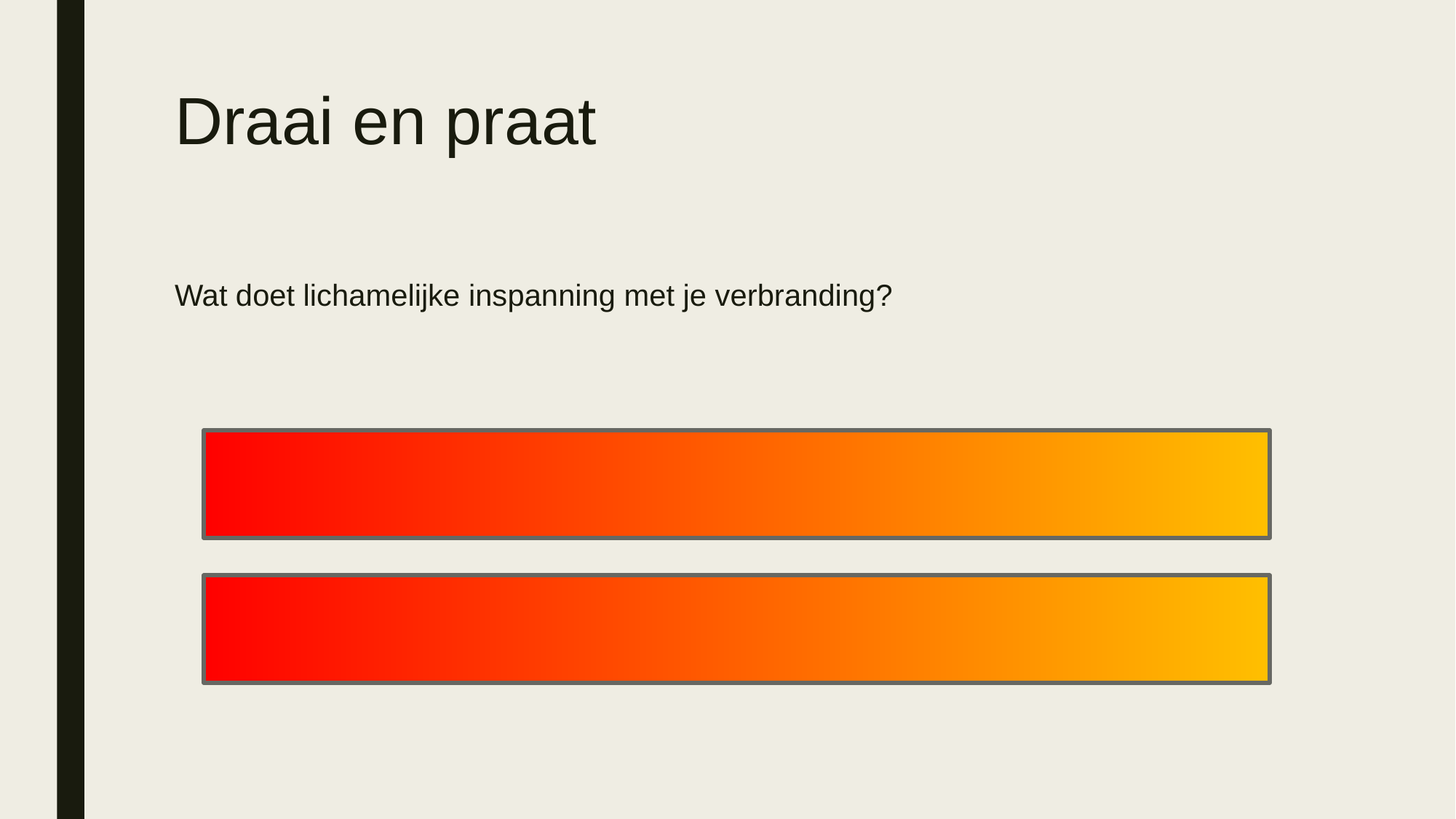

# Draai en praat
Wat doet lichamelijke inspanning met je verbranding?